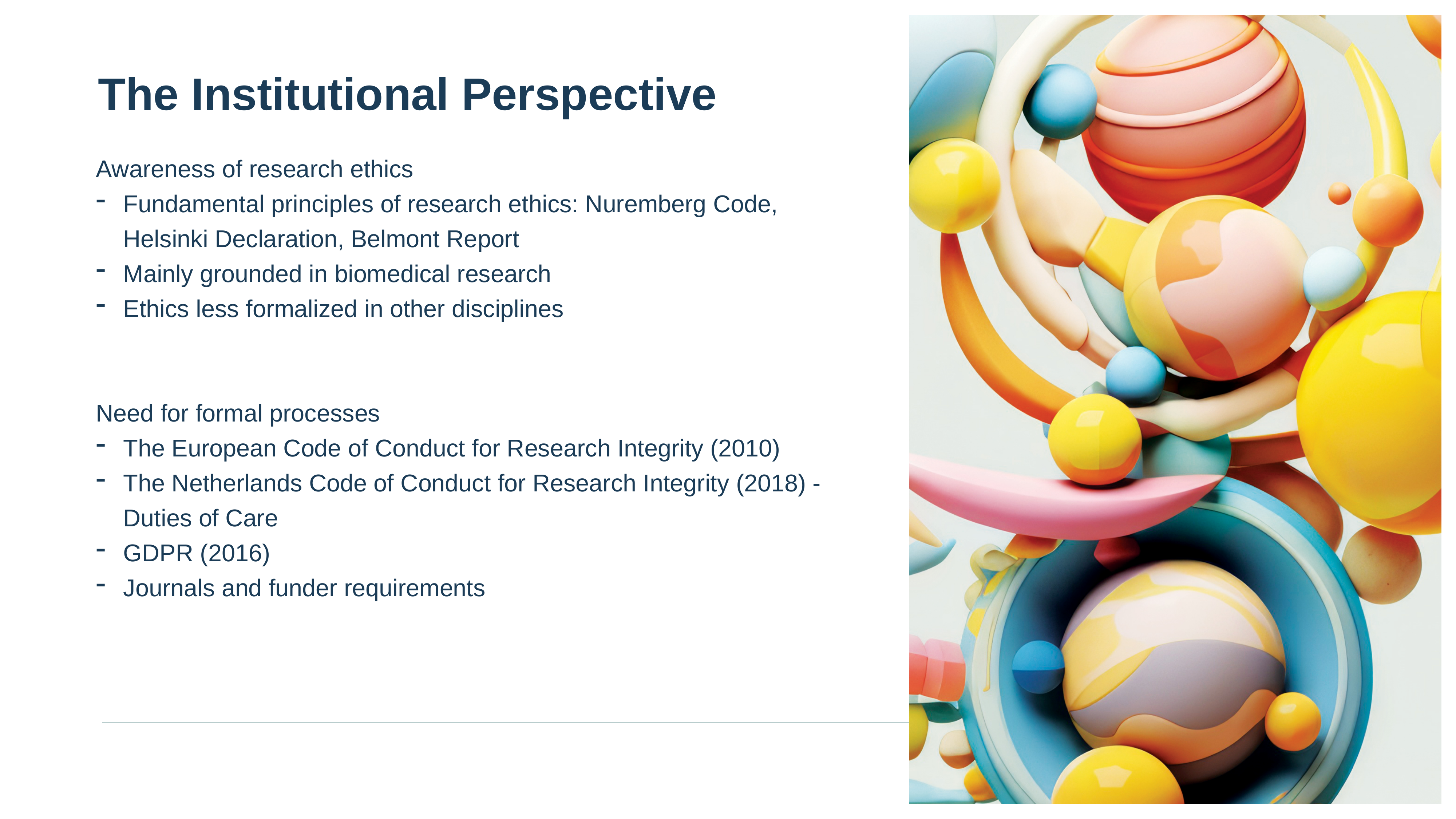

The Institutional Perspective
Awareness of research ethics​
Fundamental principles of research ethics: Nuremberg Code, Helsinki Declaration, Belmont Report​
Mainly grounded in biomedical research​
Ethics less formalized in other disciplines

Need for formal processes​
The European Code of Conduct for Research Integrity (2010)​
The Netherlands Code of Conduct for Research Integrity (2018) - Duties of Care​
GDPR (2016)​
Journals and funder requirements